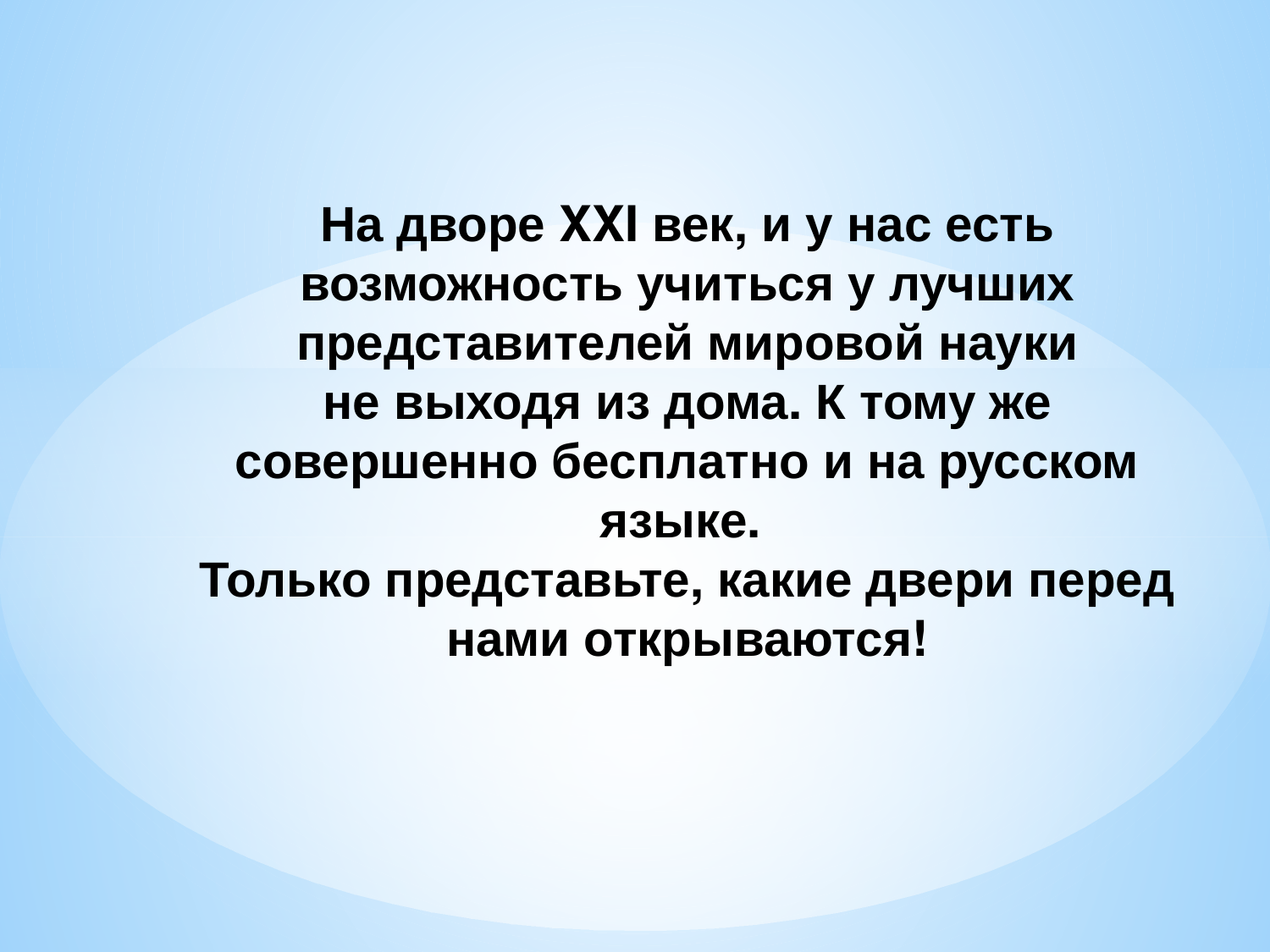

# На дворе XXI век, и у нас есть возможность учиться у лучших представителей мировой науки не выходя из дома. К тому же совершенно бесплатно и на русском языке. Только представьте, какие двери перед нами открываются!